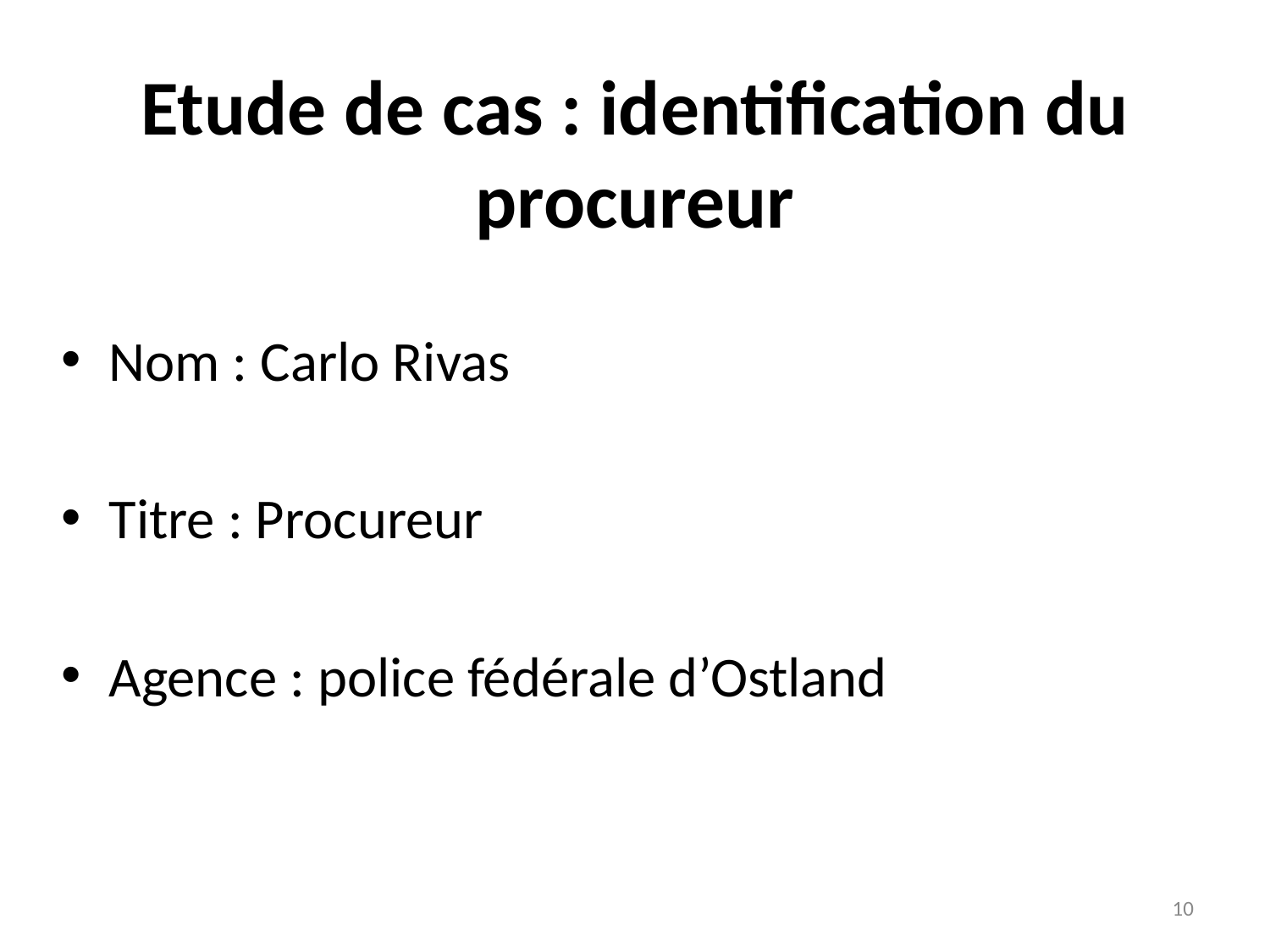

# Etude de cas : identification du procureur

Nom : Carlo Rivas

Titre : Procureur

Agence : police fédérale d’Ostland
10